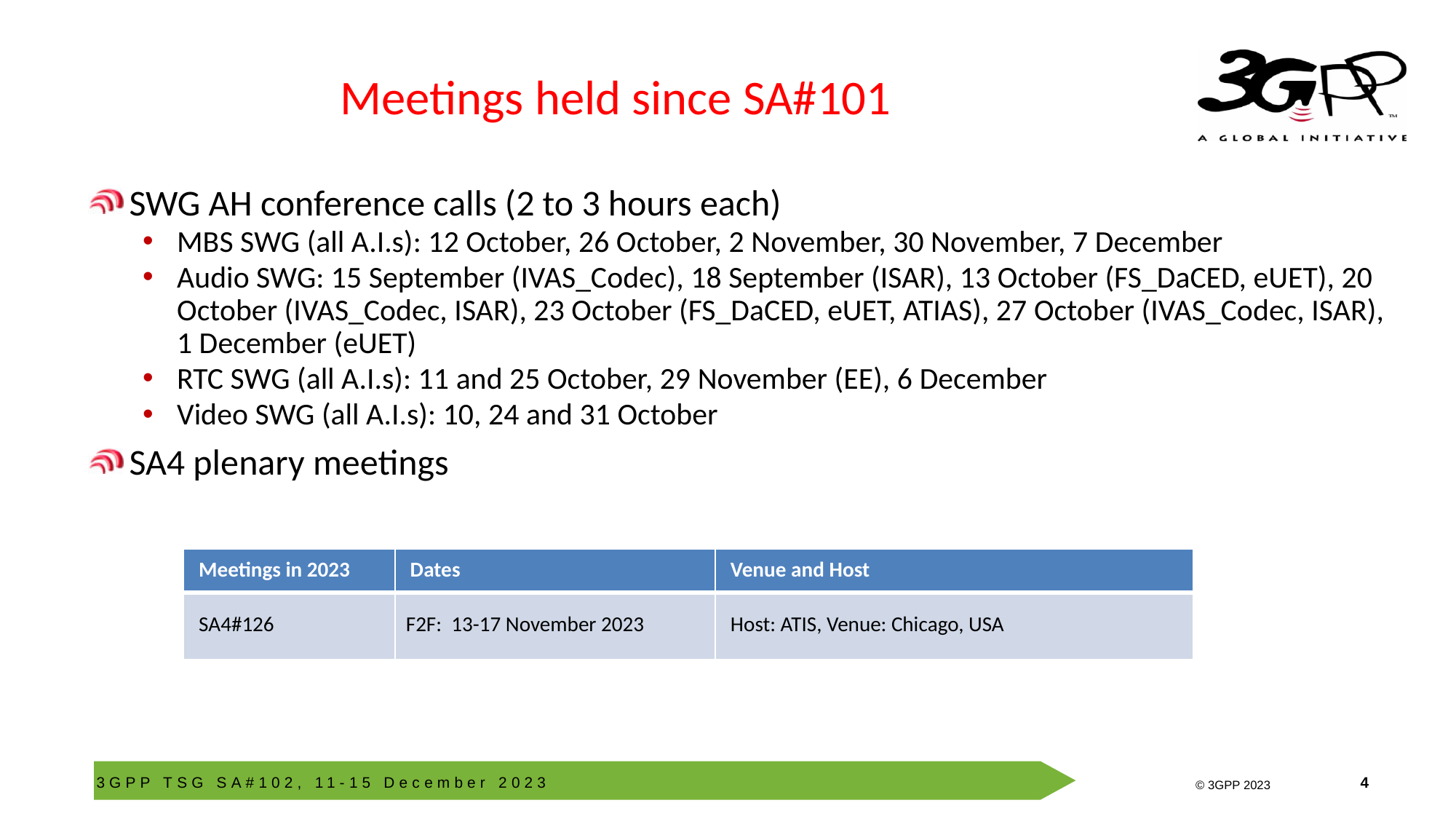

# Meetings held since SA#101
SWG AH conference calls (2 to 3 hours each)
MBS SWG (all A.I.s): 12 October, 26 October, 2 November, 30 November, 7 December
Audio SWG: 15 September (IVAS_Codec), 18 September (ISAR), 13 October (FS_DaCED, eUET), 20 October (IVAS_Codec, ISAR), 23 October (FS_DaCED, eUET, ATIAS), 27 October (IVAS_Codec, ISAR), 1 December (eUET)
RTC SWG (all A.I.s): 11 and 25 October, 29 November (EE), 6 December
Video SWG (all A.I.s): 10, 24 and 31 October
SA4 plenary meetings
| Meetings in 2023 | Dates | Venue and Host |
| --- | --- | --- |
| SA4#126 | F2F:  13-17 November 2023 | Host: ATIS, Venue: Chicago, USA |